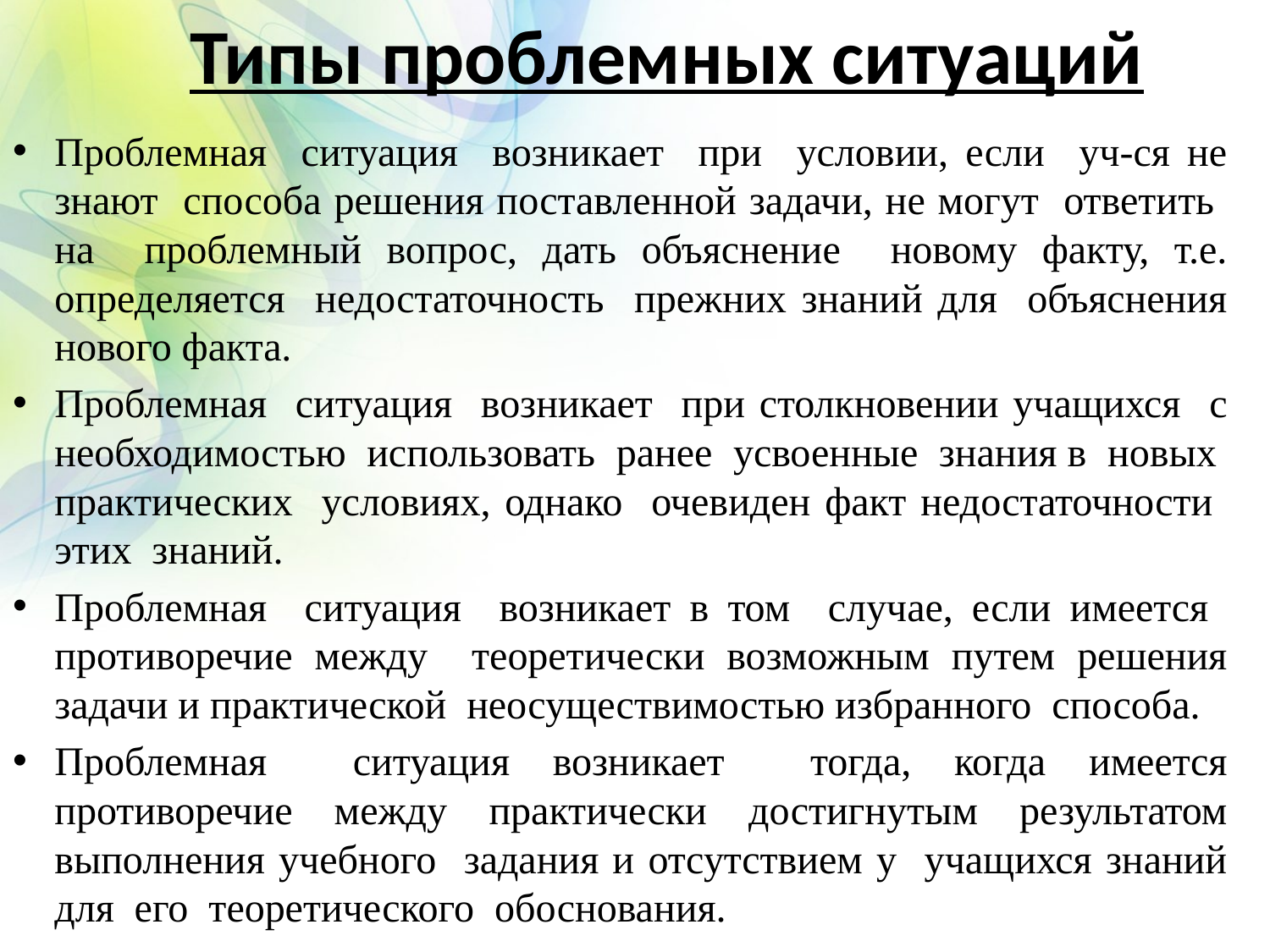

# Типы проблемных ситуаций
Проблемная  ситуация  возникает  при  условии, если  уч-ся не знают  способа решения поставленной задачи, не могут  ответить  на  проблемный вопрос, дать объяснение  новому факту, т.е. определяется  недостаточность  прежних знаний для  объяснения нового факта.
Проблемная  ситуация  возникает  при столкновении учащихся  с необходимостью  использовать  ранее  усвоенные  знания в  новых  практических  условиях, однако  очевиден факт недостаточности  этих  знаний.
Проблемная  ситуация  возникает в том  случае, если имеется  противоречие между  теоретически возможным путем решения задачи и практической  неосуществимостью избранного  способа.
Проблемная  ситуация возникает  тогда, когда имеется противоречие между практически достигнутым результатом выполнения учебного  задания и отсутствием у  учащихся знаний для  его  теоретического  обоснования.